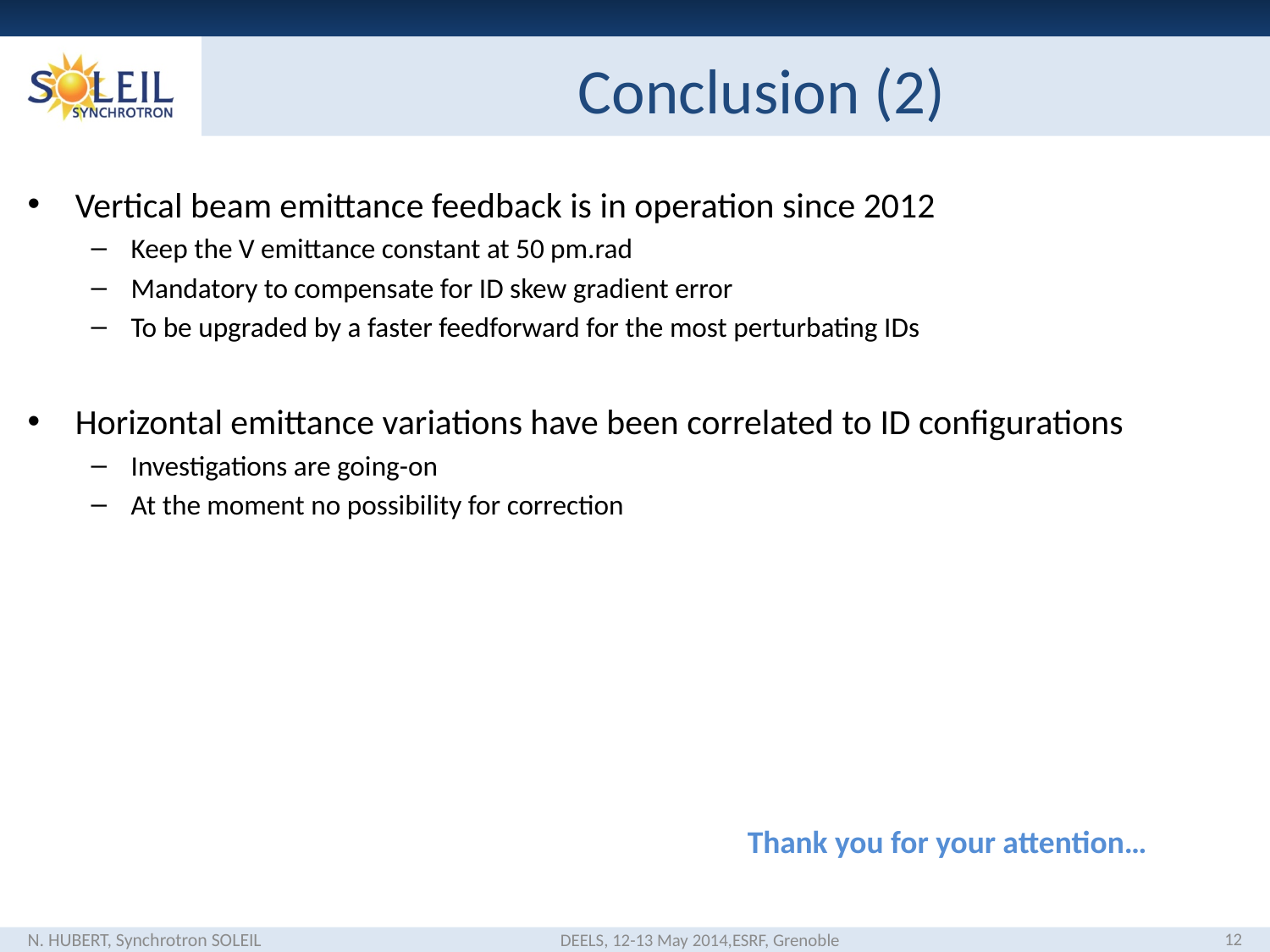

# Conclusion (2)
Vertical beam emittance feedback is in operation since 2012
Keep the V emittance constant at 50 pm.rad
Mandatory to compensate for ID skew gradient error
To be upgraded by a faster feedforward for the most perturbating IDs

Horizontal emittance variations have been correlated to ID configurations
Investigations are going-on
At the moment no possibility for correction

Thank you for your attention…
12
N. HUBERT, Synchrotron SOLEIL
DEELS, 12-13 May 2014,ESRF, Grenoble